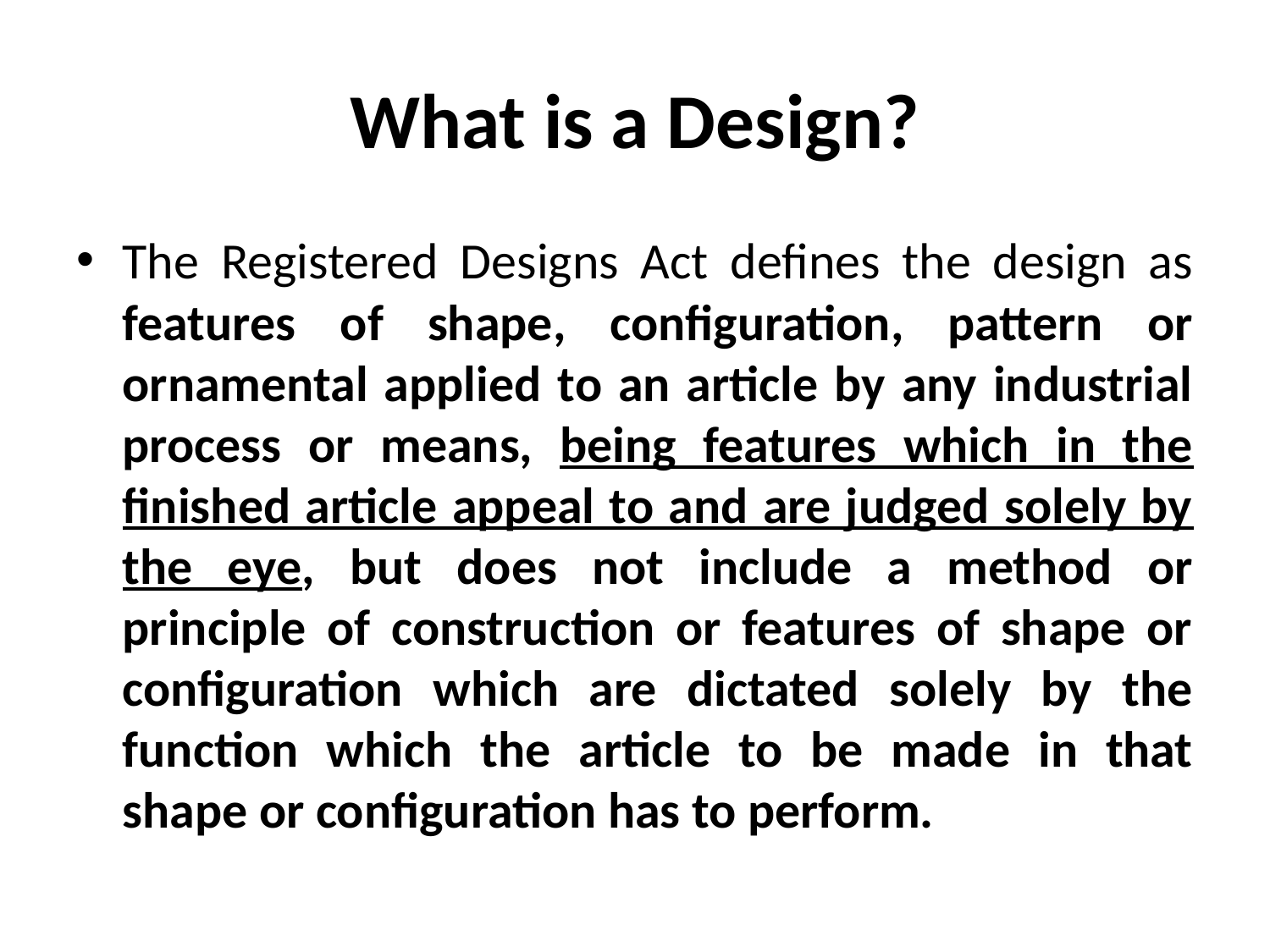

# What is a Design?
The Registered Designs Act defines the design as features of shape, configuration, pattern or ornamental applied to an article by any industrial process or means, being features which in the finished article appeal to and are judged solely by the eye, but does not include a method or principle of construction or features of shape or configuration which are dictated solely by the function which the article to be made in that shape or configuration has to perform.